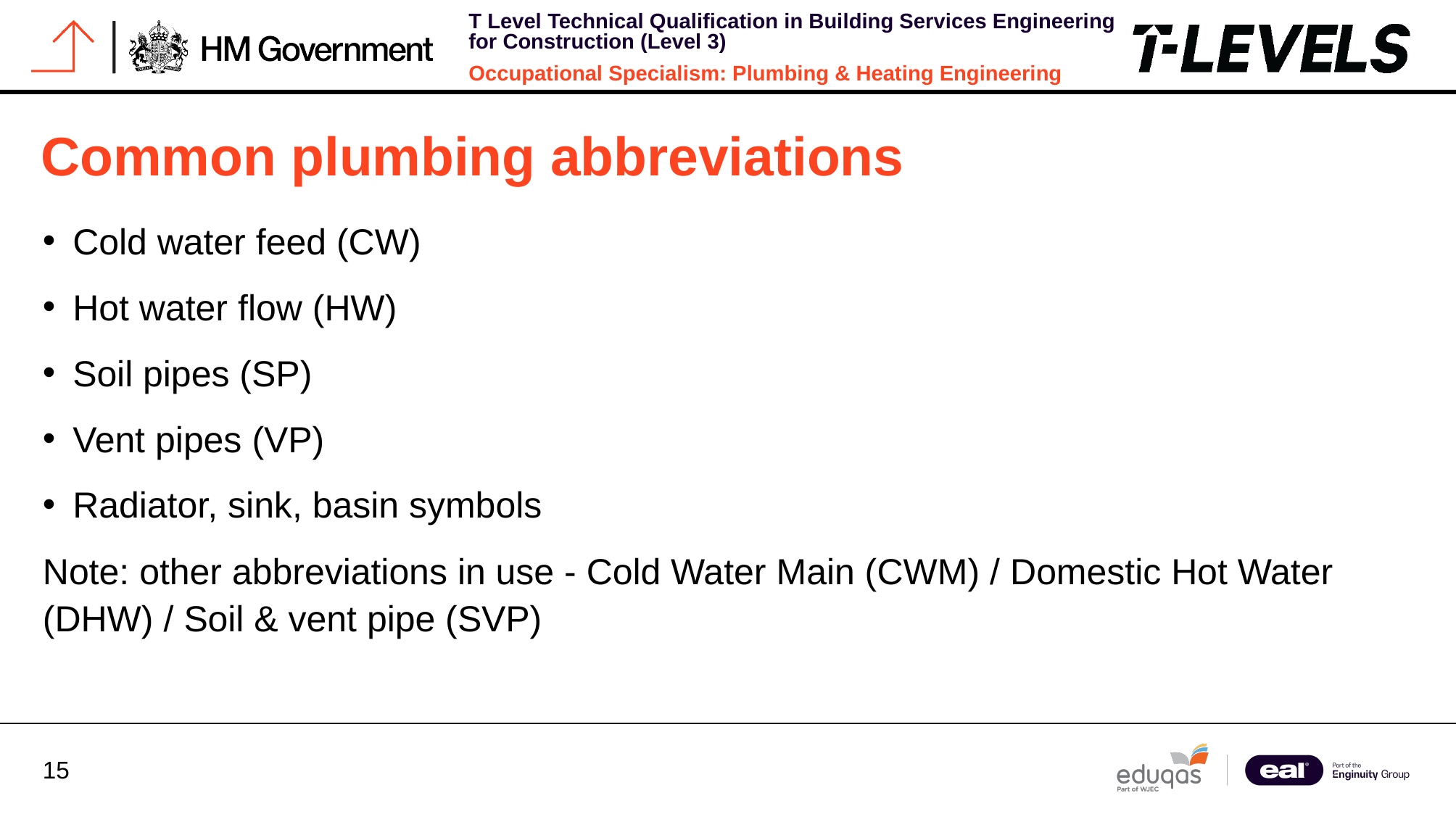

# Common plumbing abbreviations
Cold water feed (CW)
Hot water flow (HW)
Soil pipes (SP)
Vent pipes (VP)
Radiator, sink, basin symbols
Note: other abbreviations in use - Cold Water Main (CWM) / Domestic Hot Water (DHW) / Soil & vent pipe (SVP)